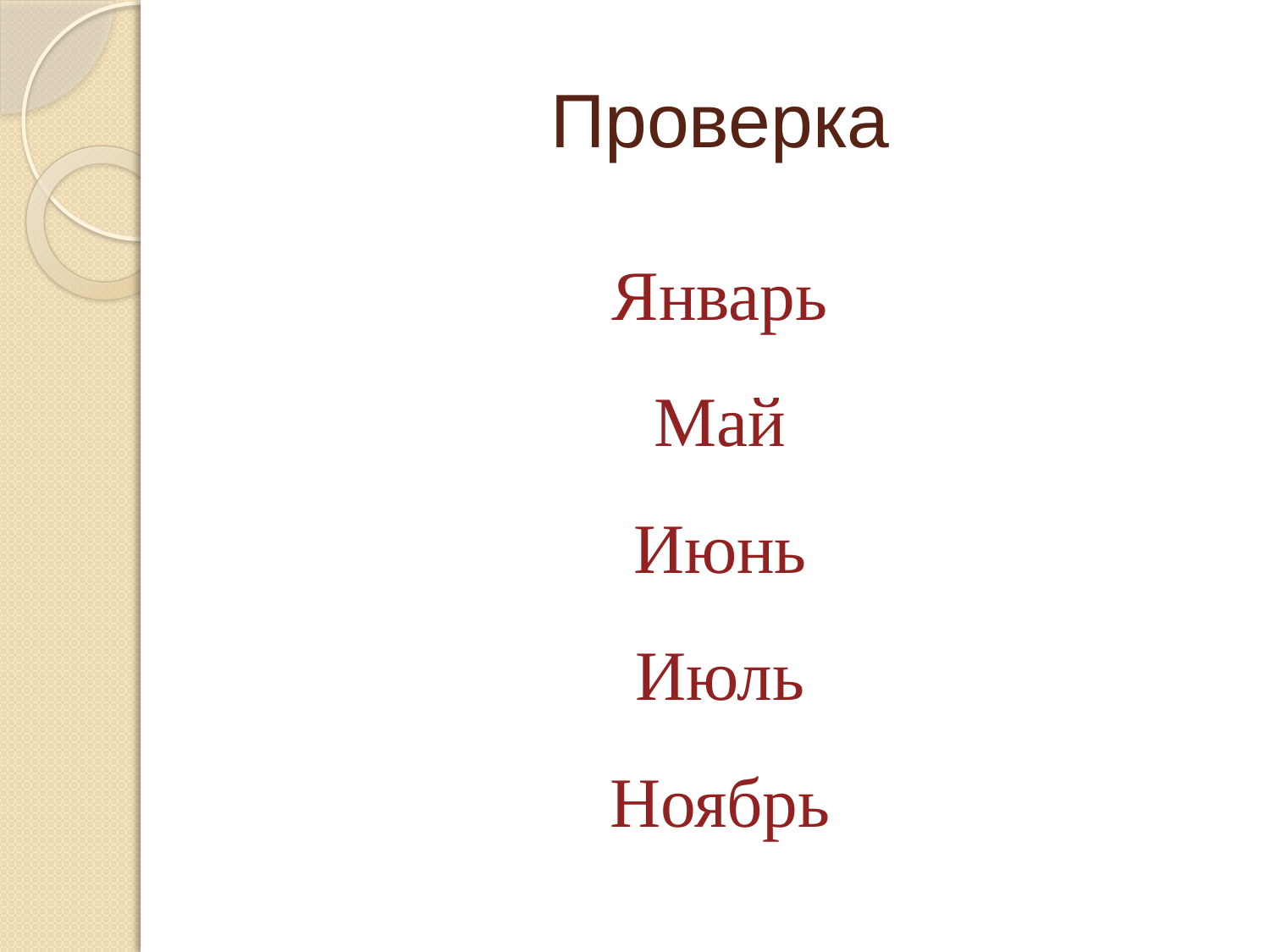

# Проверка
Январь
Май
Июнь
Июль
Ноябрь